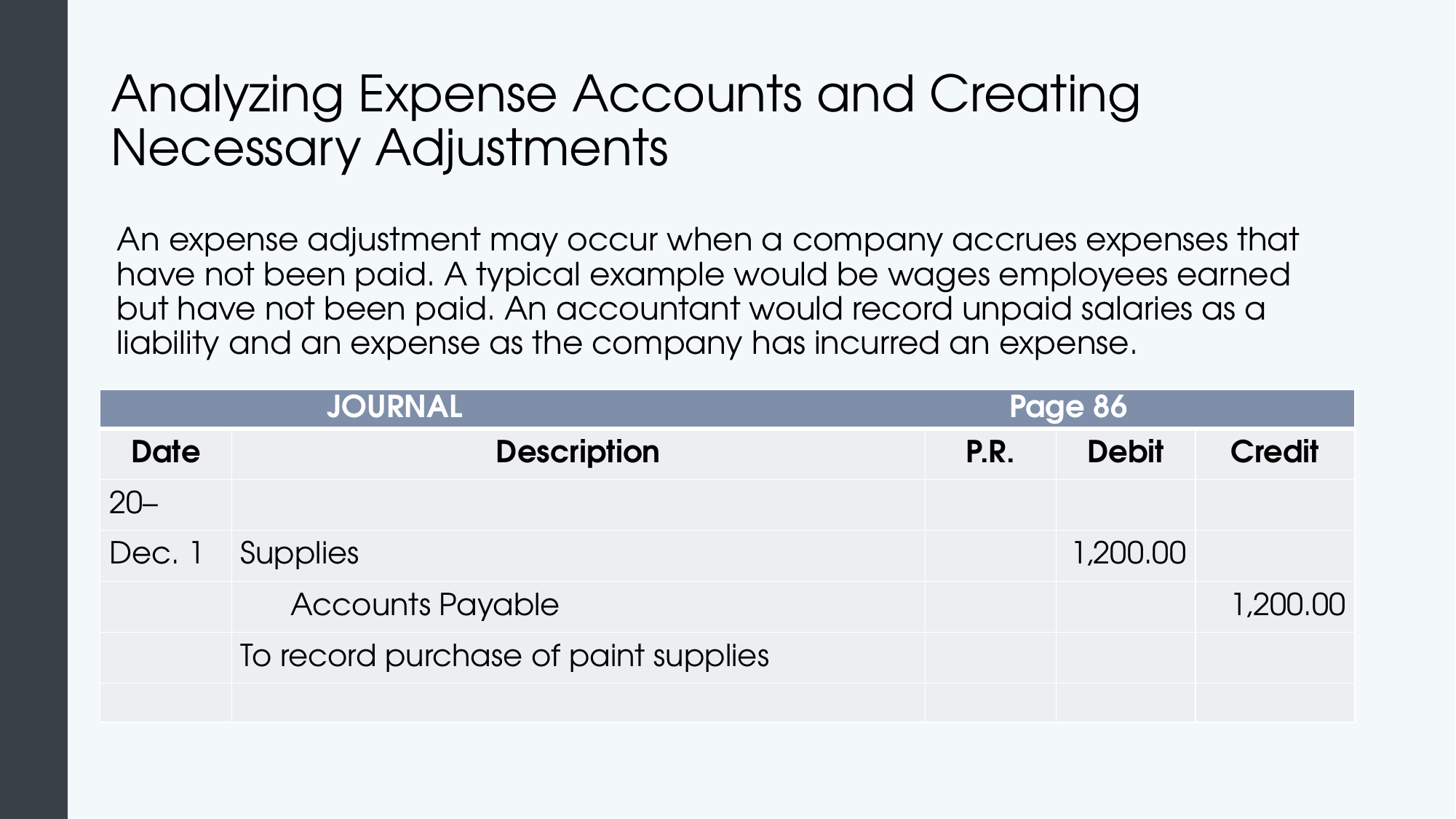

# Analyzing Expense Accounts and Creating Necessary Adjustments
An expense adjustment may occur when a company accrues expenses that have not been paid. A typical example would be wages employees earned but have not been paid. An accountant would record unpaid salaries as a liability and an expense as the company has incurred an expense.
| JOURNAL Page 86 |  |  |  |  |
| --- | --- | --- | --- | --- |
| Date | Description | P.R. | Debit | Credit |
| 20– |  |  |  |  |
| Dec. 1 | Supplies |  | 1,200.00 |  |
|  | Accounts Payable |  |  | 1,200.00 |
|  | To record purchase of paint supplies |  |  |  |
|  |  |  |  |  |